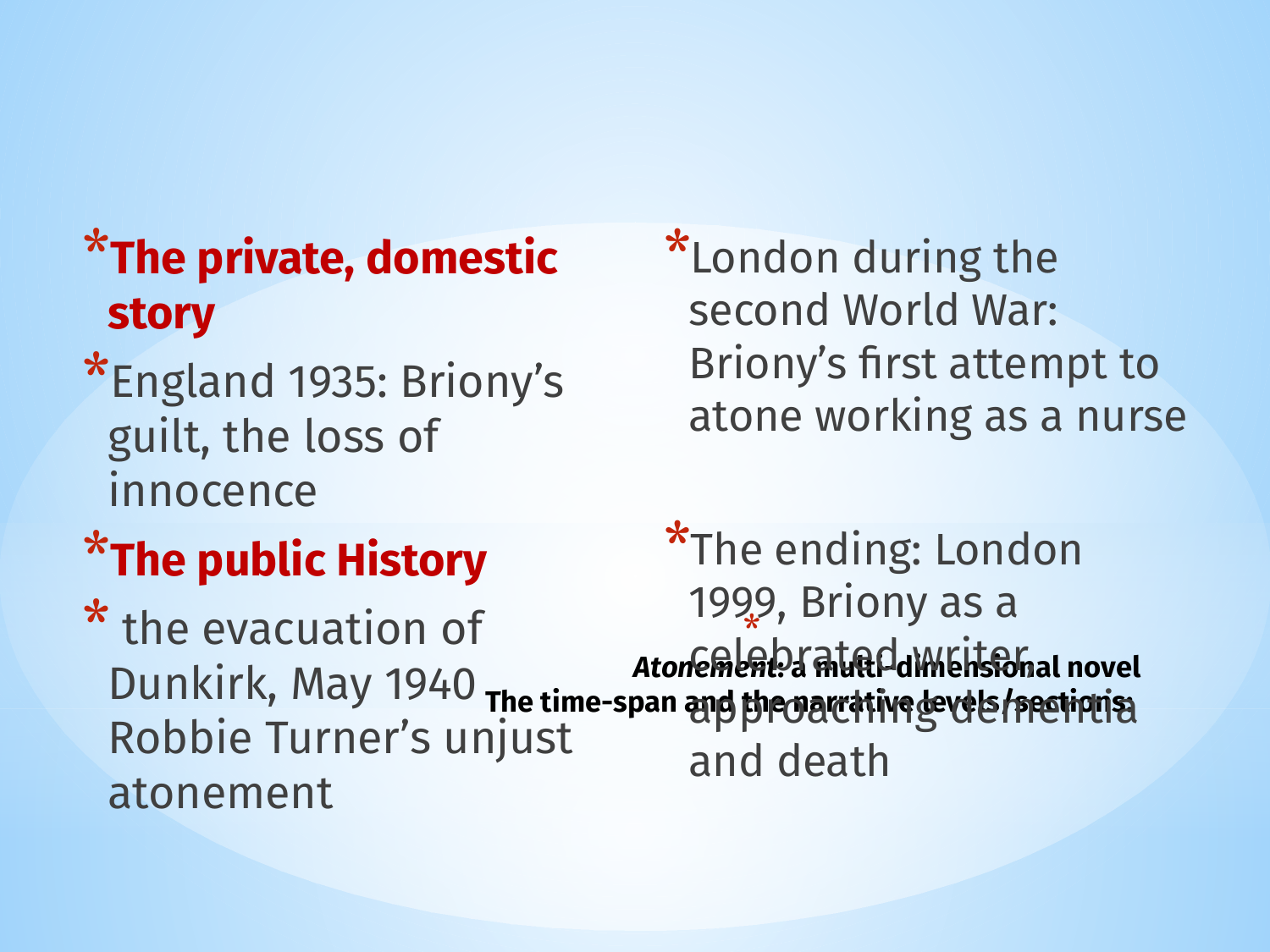

The private, domestic story
England 1935: Briony’s guilt, the loss of innocence
The public History
 the evacuation of Dunkirk, May 1940 Robbie Turner’s unjust atonement
London during the second World War: Briony’s first attempt to atone working as a nurse

The ending: London 1999, Briony as a celebrated writer, approaching dementia and death

# Atonement: a multi-dimensional novel The time-span and the narrative levels/sections: